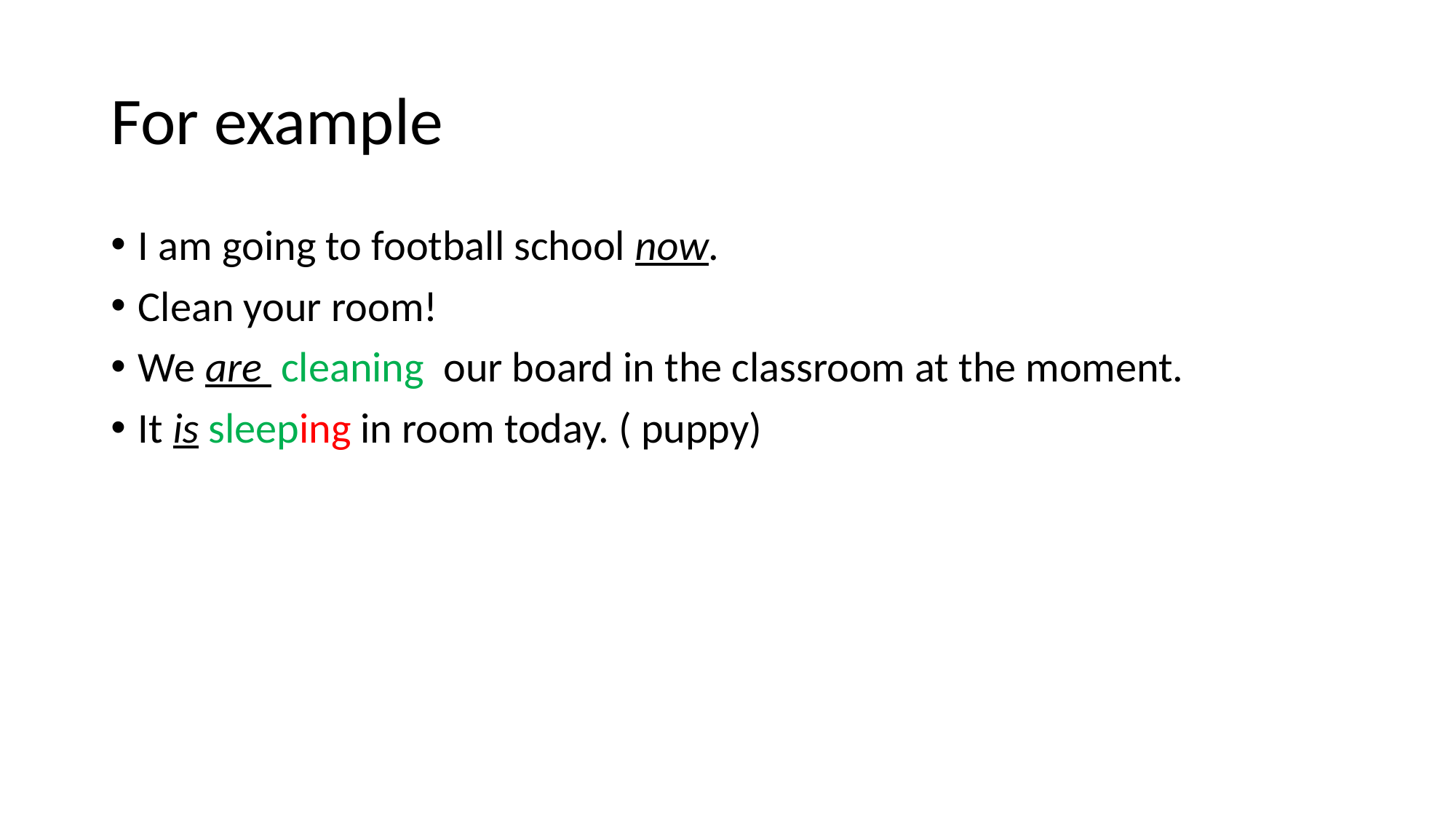

# For example
I am going to football school now.
Clean your room!
We are  cleaning  our board in the classroom at the moment.
It is sleeping in room today. ( puppy)